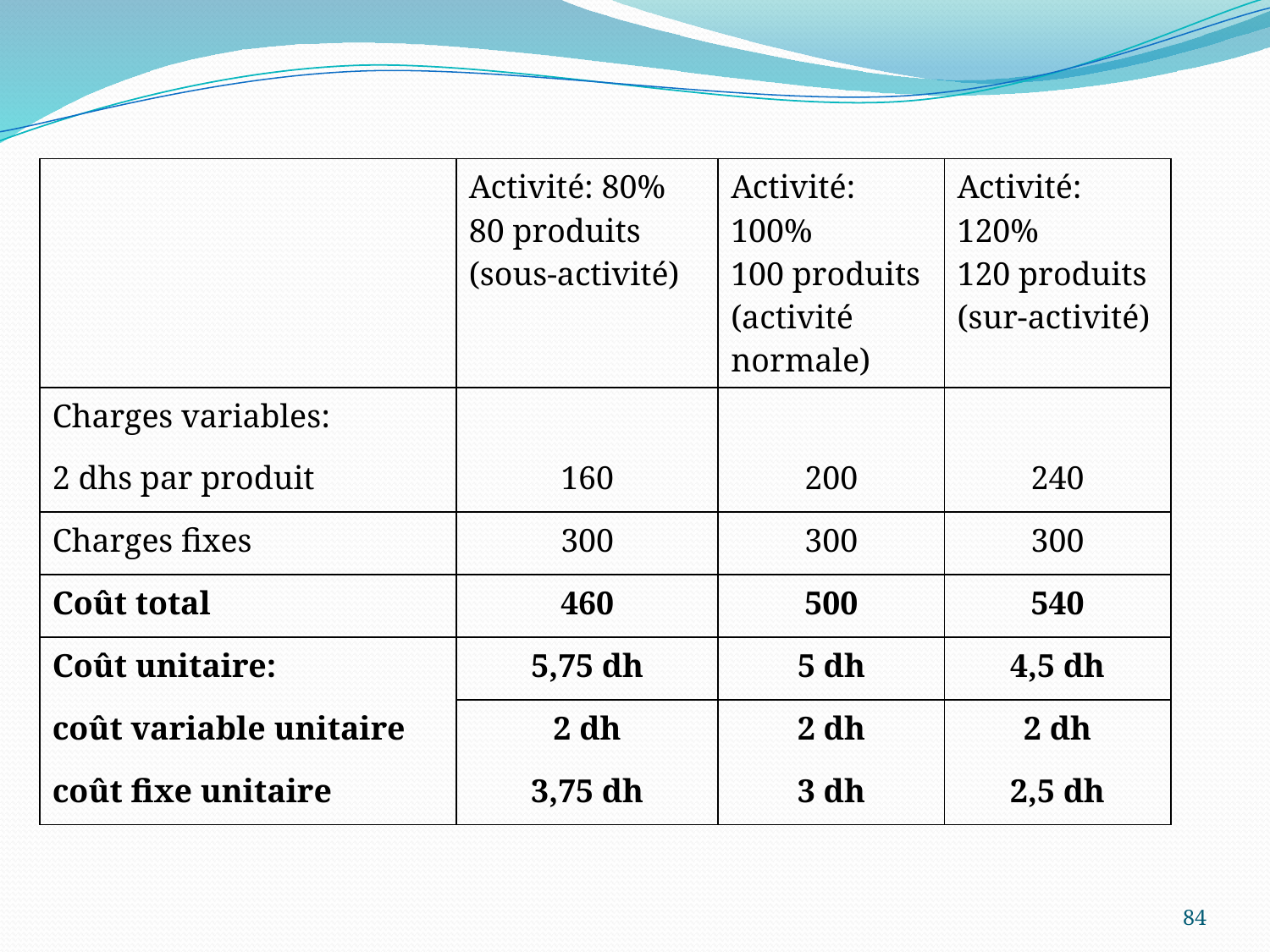

|  | Activité: 80% 80 produits (sous-activité) | Activité: 100% 100 produits (activité normale) | Activité: 120% 120 produits (sur-activité) |
| --- | --- | --- | --- |
| Charges variables: |  |  |  |
| 2 dhs par produit | 160 | 200 | 240 |
| Charges fixes | 300 | 300 | 300 |
| Coût total | 460 | 500 | 540 |
| Coût unitaire: | 5,75 dh | 5 dh | 4,5 dh |
| coût variable unitaire | 2 dh | 2 dh | 2 dh |
| coût fixe unitaire | 3,75 dh | 3 dh | 2,5 dh |
84